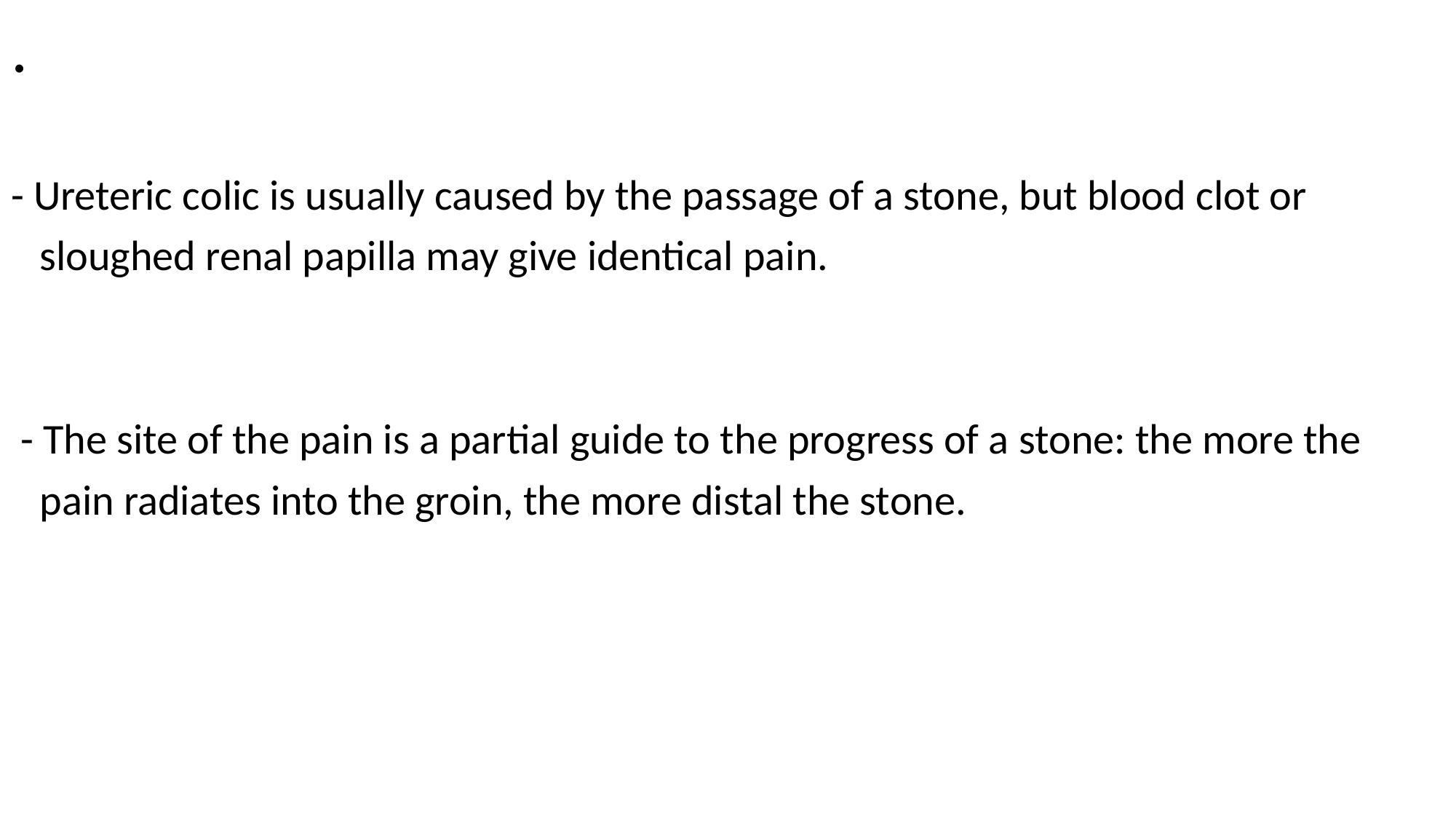

# .

- Ureteric colic is usually caused by the passage of a stone, but blood clot or
   sloughed renal papilla may give identical pain.

 - The site of the pain is a partial guide to the progress of a stone: the more the
   pain radiates into the groin, the more distal the stone.